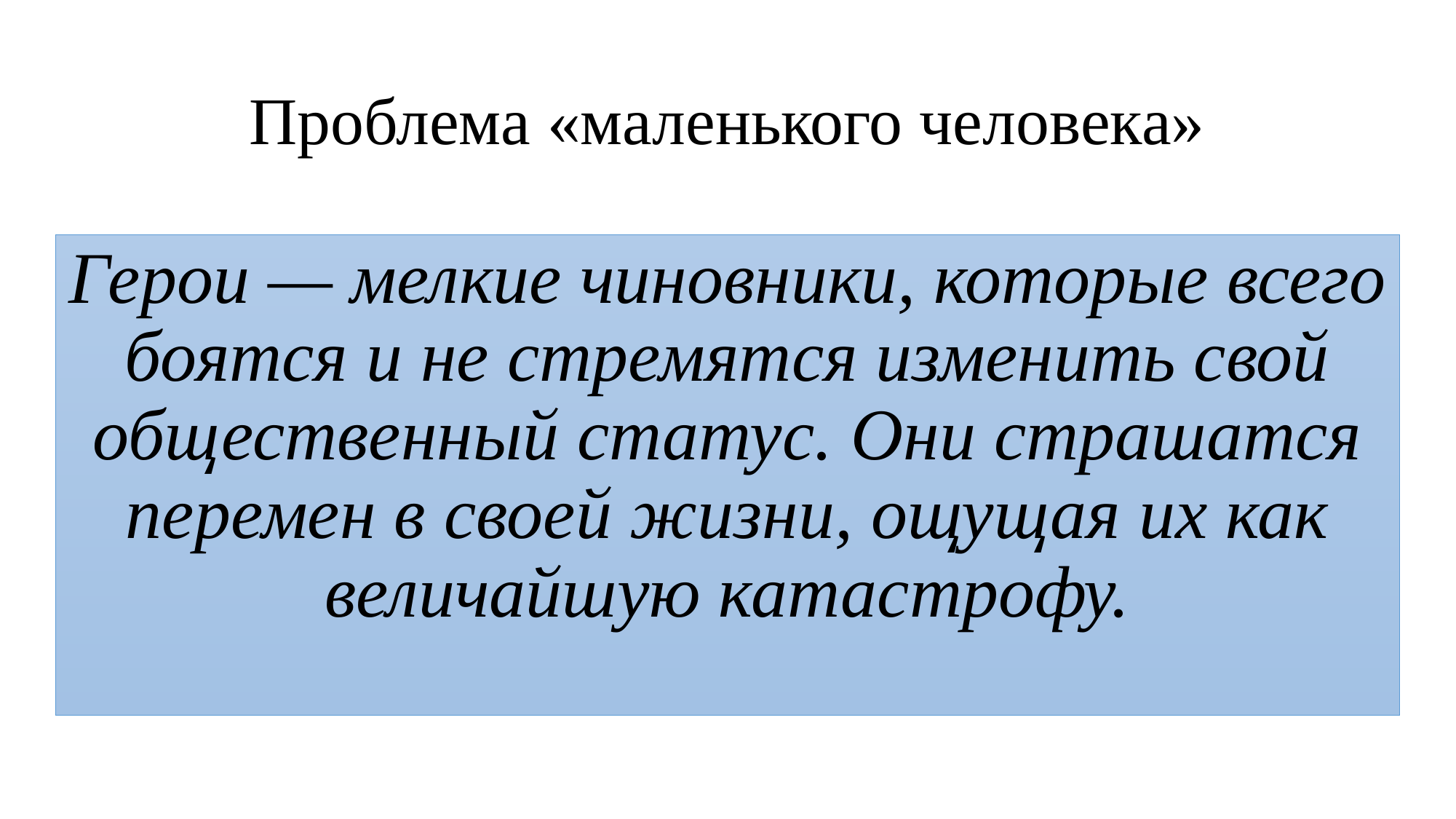

# Проблема «маленького человека»
Герои — мелкие чиновники, которые всего боятся и не стремятся изменить свой общественный статус. Они страшатся перемен в своей жизни, ощущая их как величайшую катастрофу.